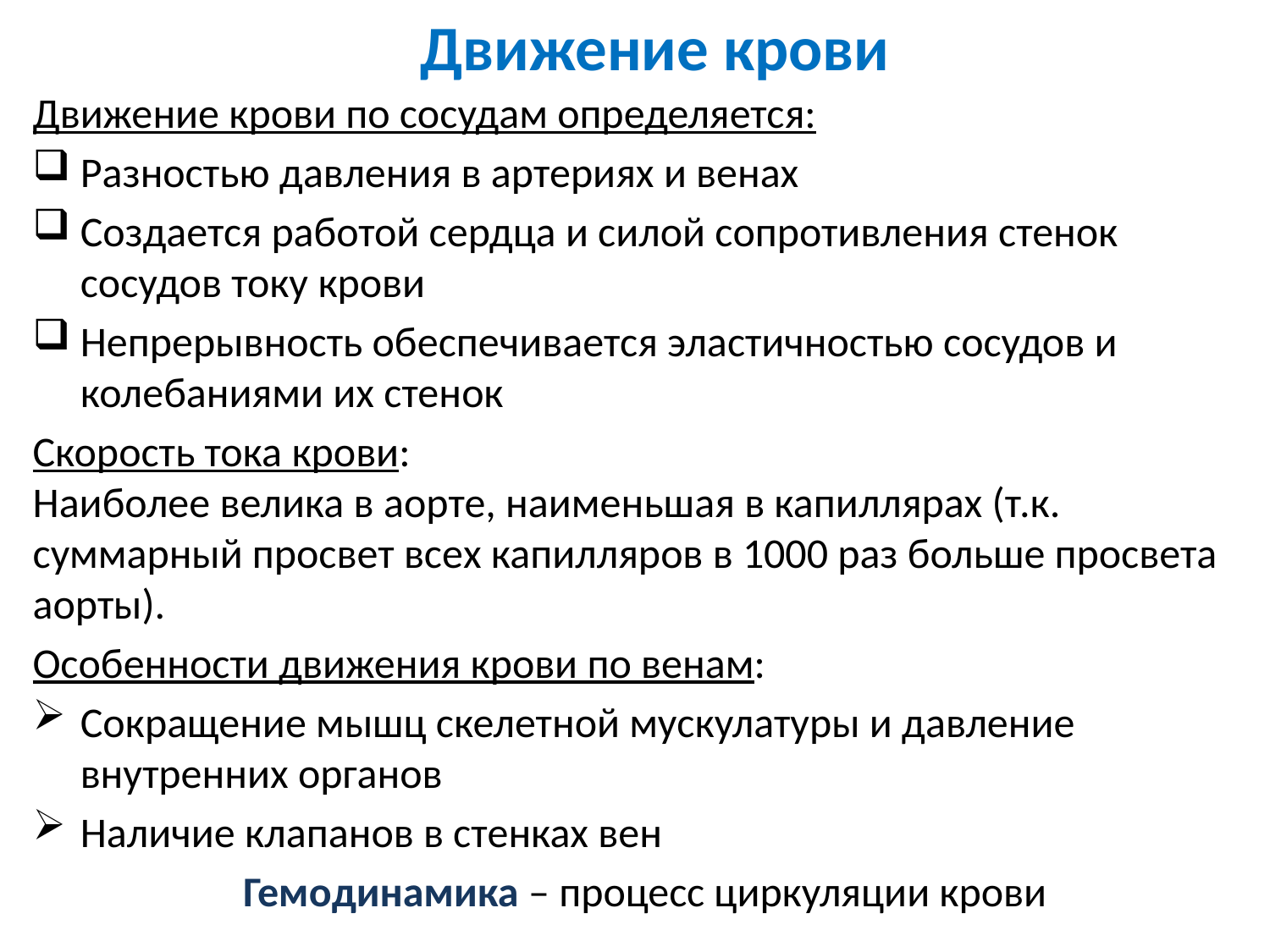

# Движение крови
Движение крови по сосудам определяется:
Разностью давления в артериях и венах
Создается работой сердца и силой сопротивления стенок сосудов току крови
Непрерывность обеспечивается эластичностью сосудов и колебаниями их стенок
Скорость тока крови:
Наиболее велика в аорте, наименьшая в капиллярах (т.к. суммарный просвет всех капилляров в 1000 раз больше просвета аорты).
Особенности движения крови по венам:
Сокращение мышц скелетной мускулатуры и давление внутренних органов
Наличие клапанов в стенках вен
Гемодинамика – процесс циркуляции крови